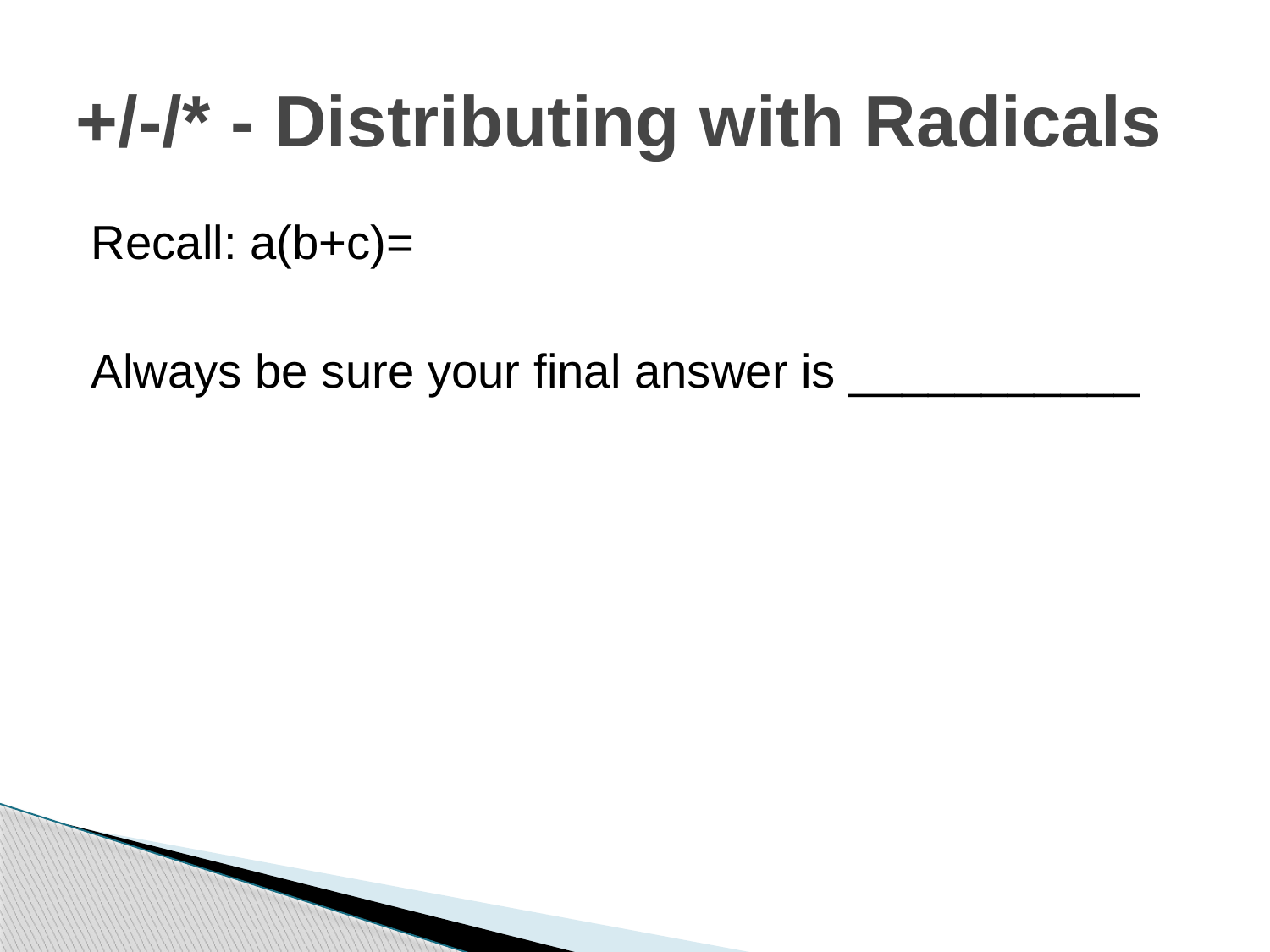

# +/-/* - Distributing with Radicals
Recall: a(b+c)=

Always be sure your final answer is ___________